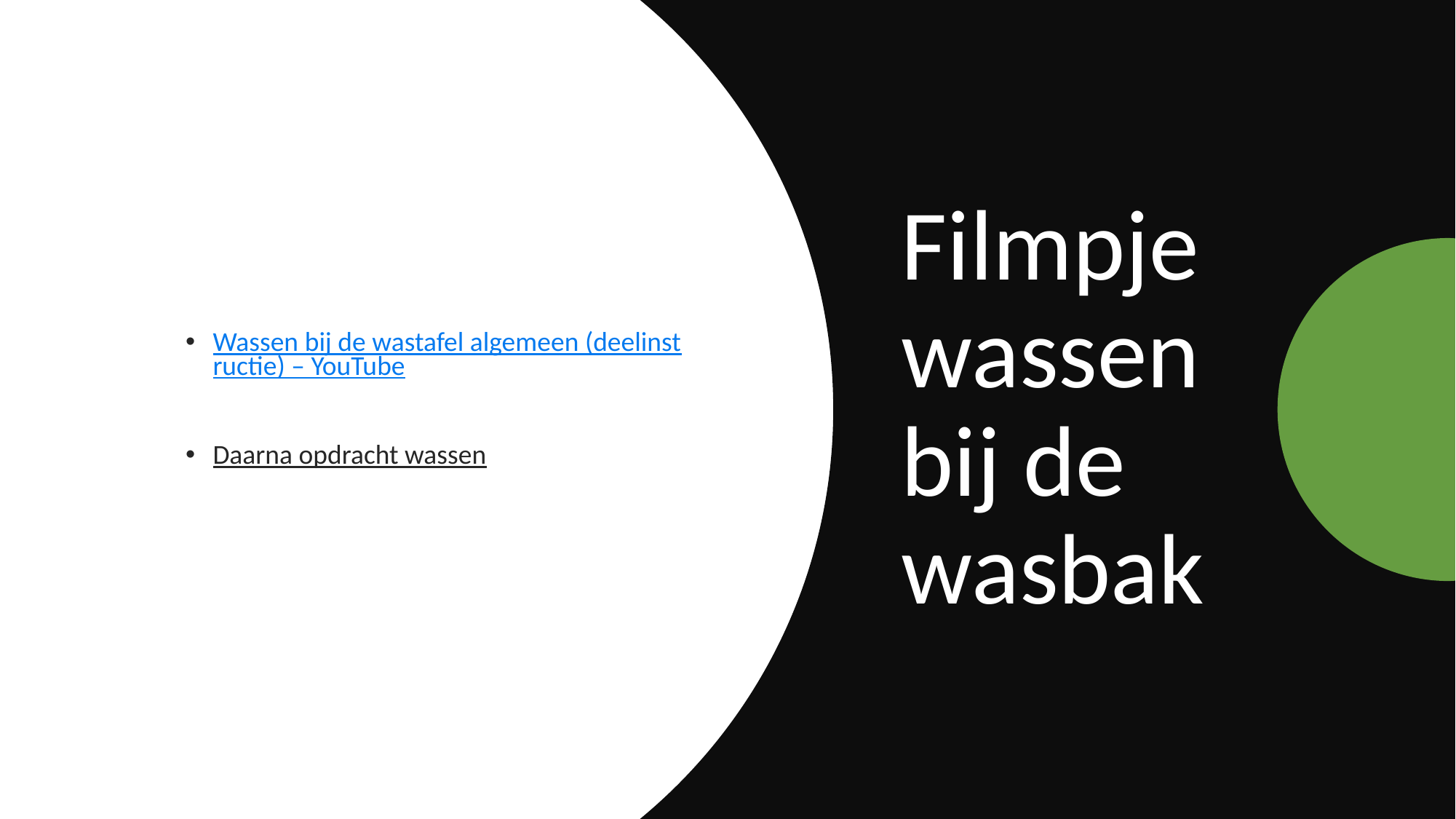

# Filmpje wassen bij de wasbak
Wassen bij de wastafel algemeen (deelinstructie) – YouTube

Daarna opdracht wassen